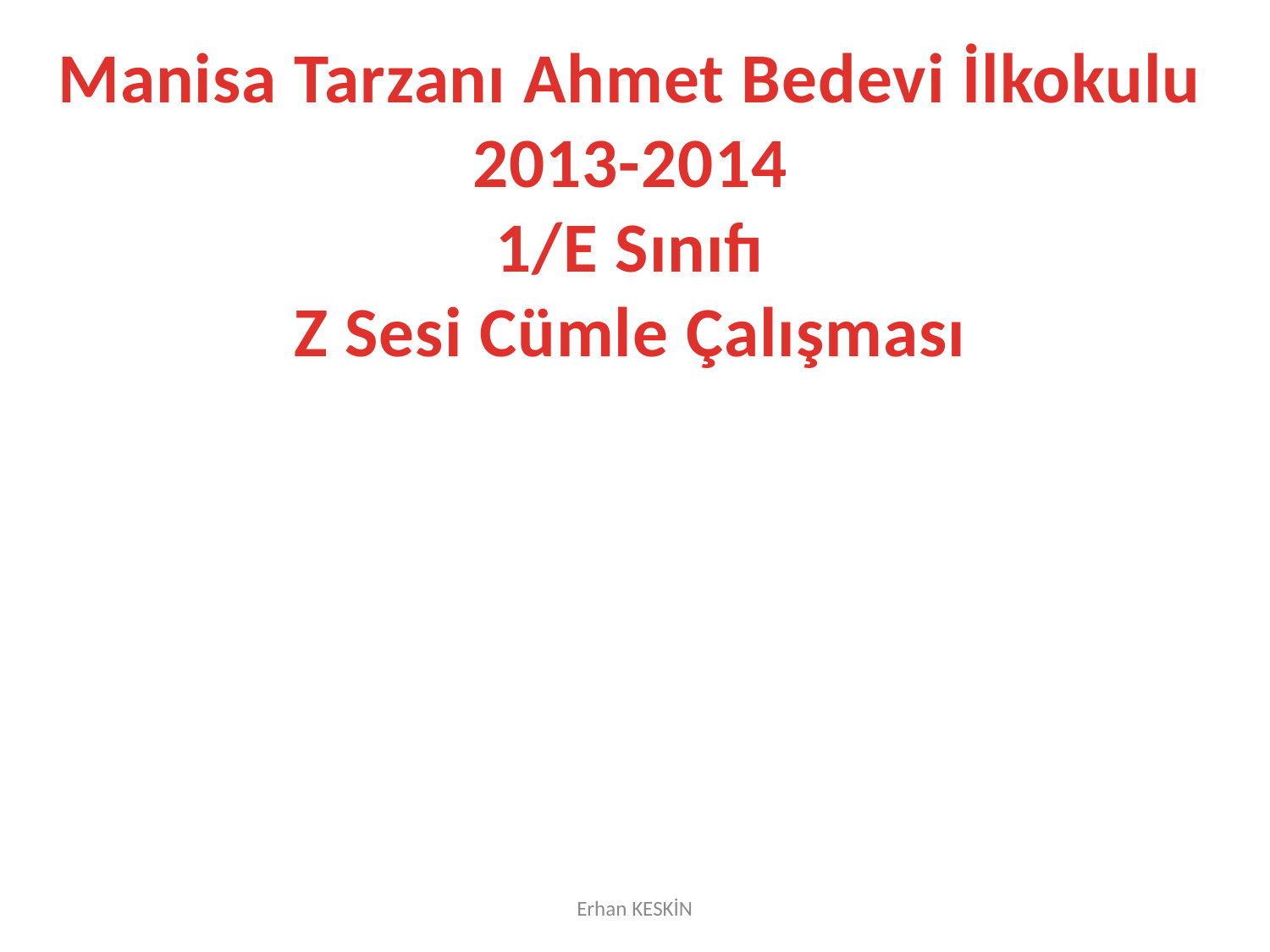

Manisa Tarzanı Ahmet Bedevi İlkokulu
2013-2014
1/E Sınıfı
Z Sesi Cümle Çalışması
Erhan KESKİN